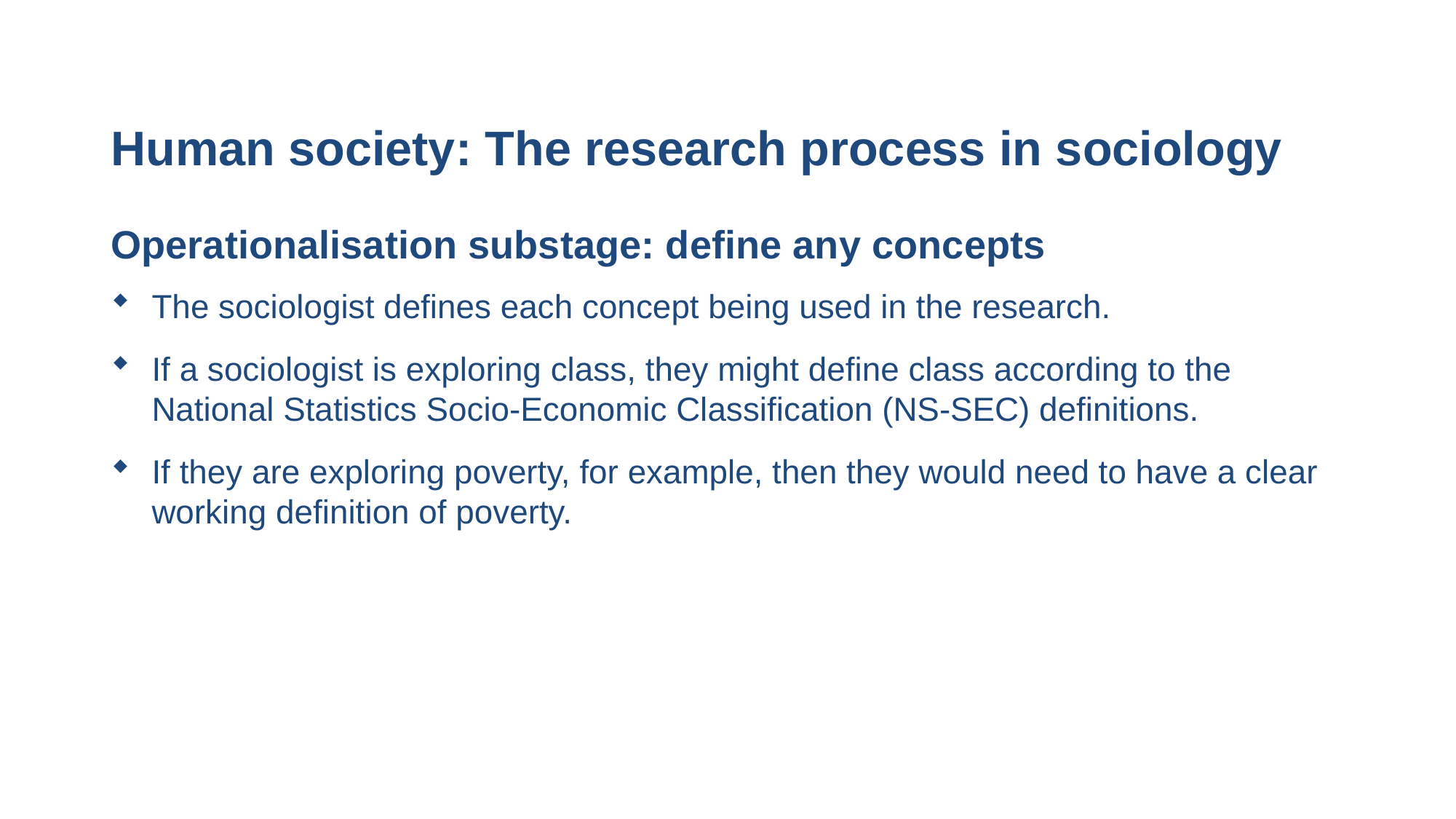

# Human society: The research process in sociology
Operationalisation substage: define any concepts
The sociologist defines each concept being used in the research.
If a sociologist is exploring class, they might define class according to the National Statistics Socio-Economic Classification (NS-SEC) definitions.
If they are exploring poverty, for example, then they would need to have a clear working definition of poverty.